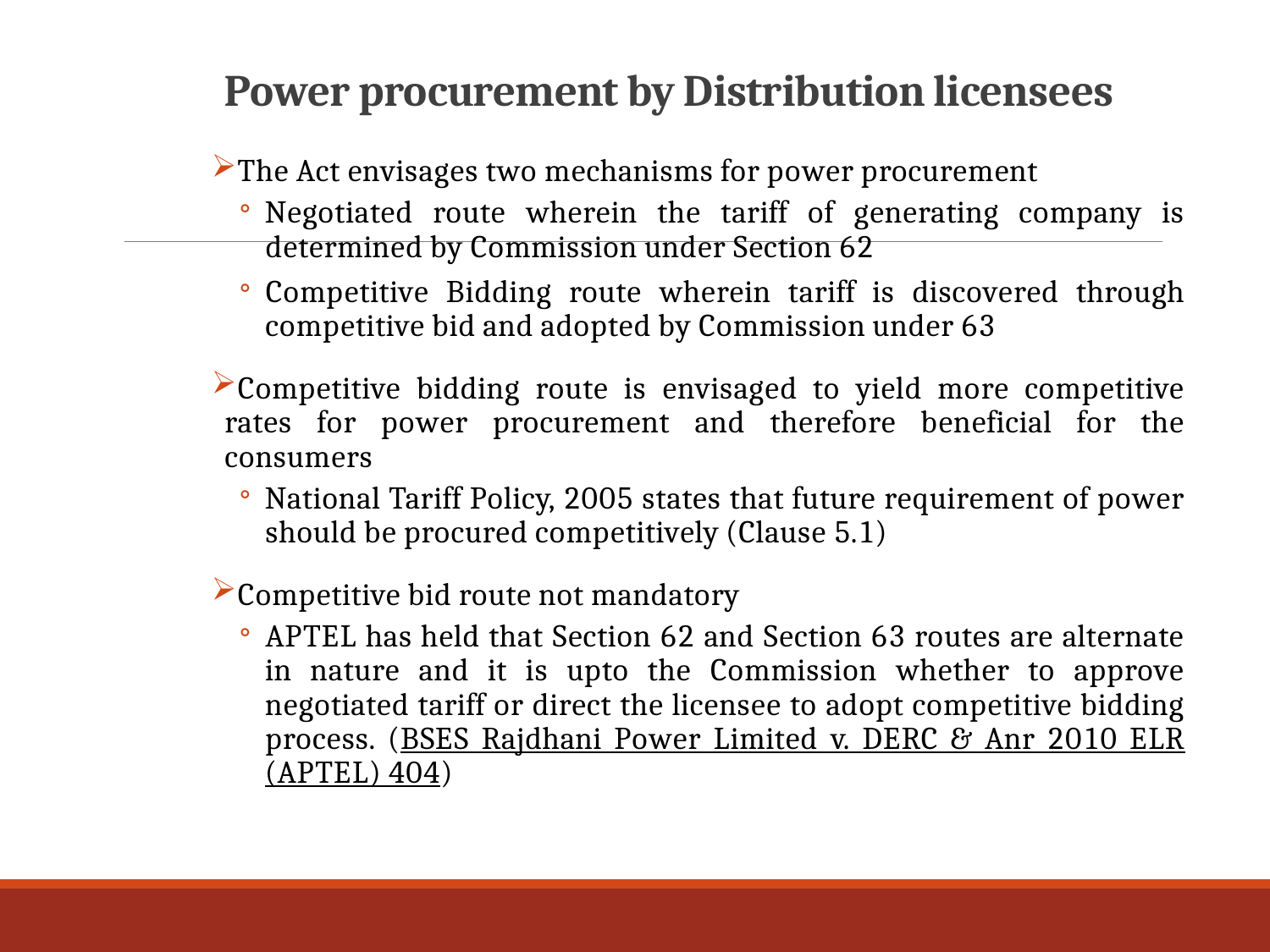

# Power procurement by Distribution licensees
The Act envisages two mechanisms for power procurement
Negotiated route wherein the tariff of generating company is determined by Commission under Section 62
Competitive Bidding route wherein tariff is discovered through competitive bid and adopted by Commission under 63
Competitive bidding route is envisaged to yield more competitive rates for power procurement and therefore beneficial for the consumers
National Tariff Policy, 2005 states that future requirement of power should be procured competitively (Clause 5.1)
Competitive bid route not mandatory
APTEL has held that Section 62 and Section 63 routes are alternate in nature and it is upto the Commission whether to approve negotiated tariff or direct the licensee to adopt competitive bidding process. (BSES Rajdhani Power Limited v. DERC & Anr 2010 ELR (APTEL) 404)